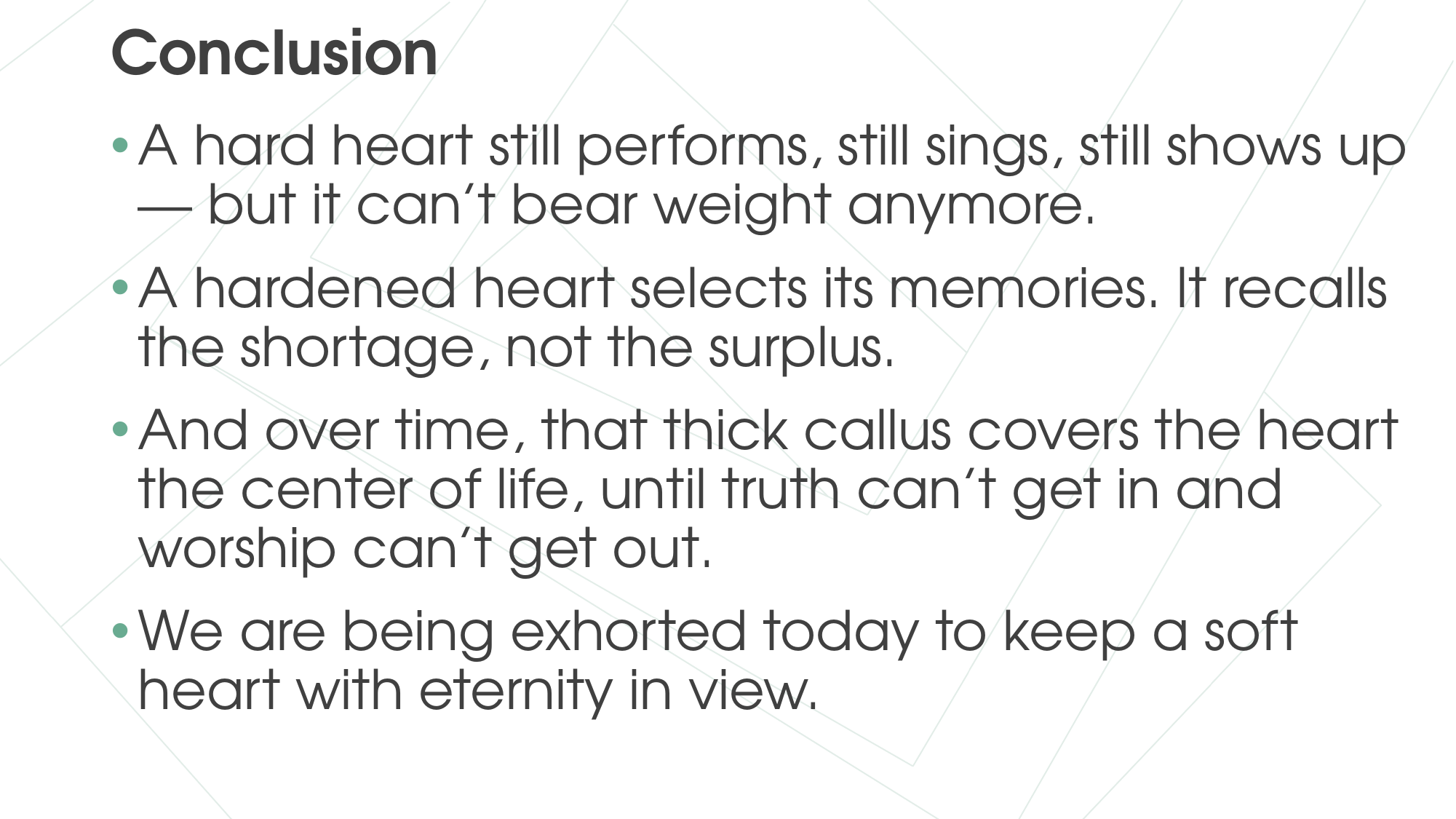

# Conclusion
A hard heart still performs, still sings, still shows up — but it can’t bear weight anymore.
A hardened heart selects its memories. It recalls the shortage, not the surplus.
And over time, that thick callus covers the heart the center of life, until truth can’t get in and worship can’t get out.
We are being exhorted today to keep a soft heart with eternity in view.